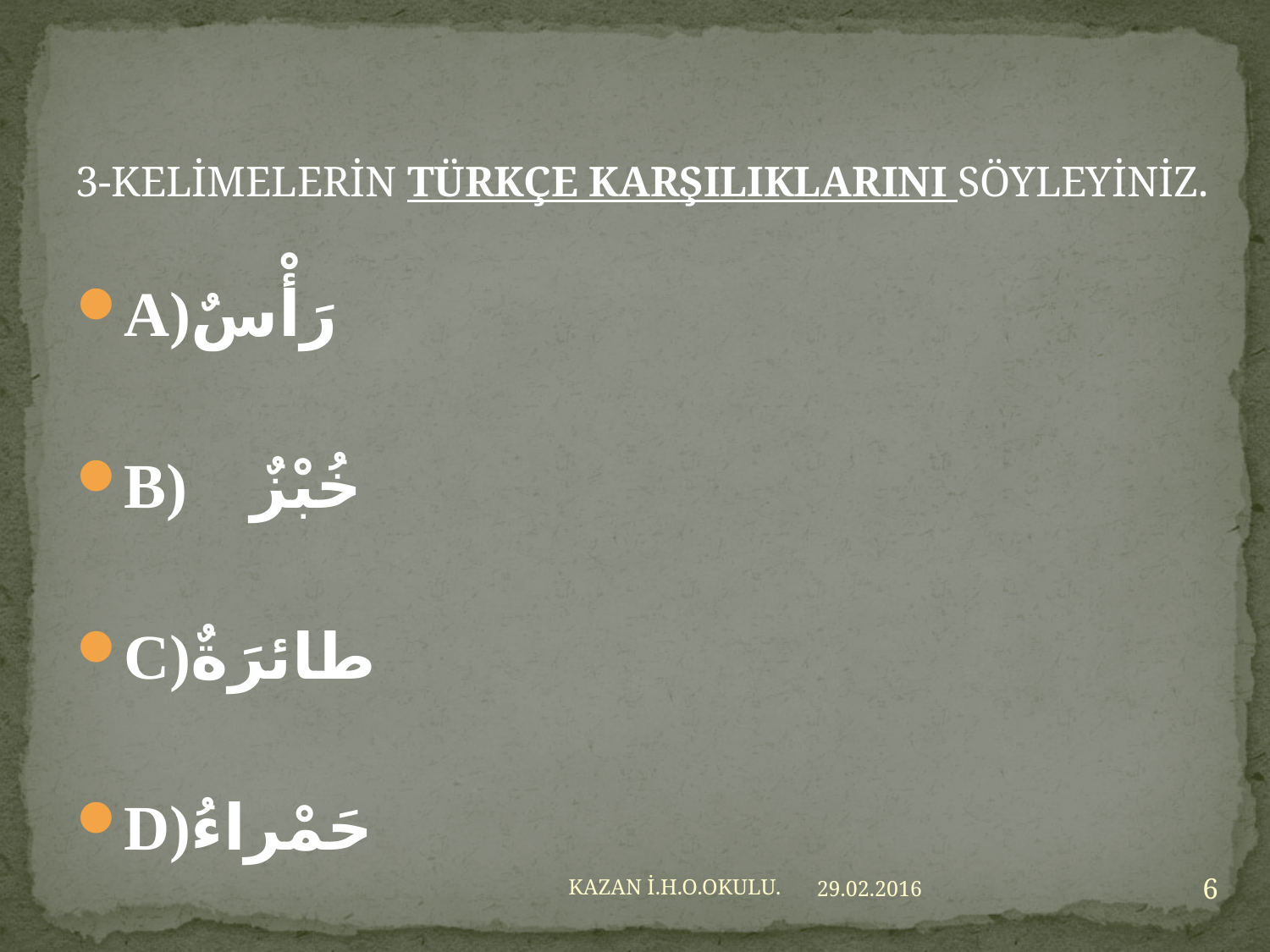

3-KELİMELERİN TÜRKÇE KARŞILIKLARINI SÖYLEYİNİZ.

A)رَأْسٌ

B)    خُبْزٌ

C)طائرَةٌ

D)حَمْراءُ

6
KAZAN İ.H.O.OKULU.
29.02.2016